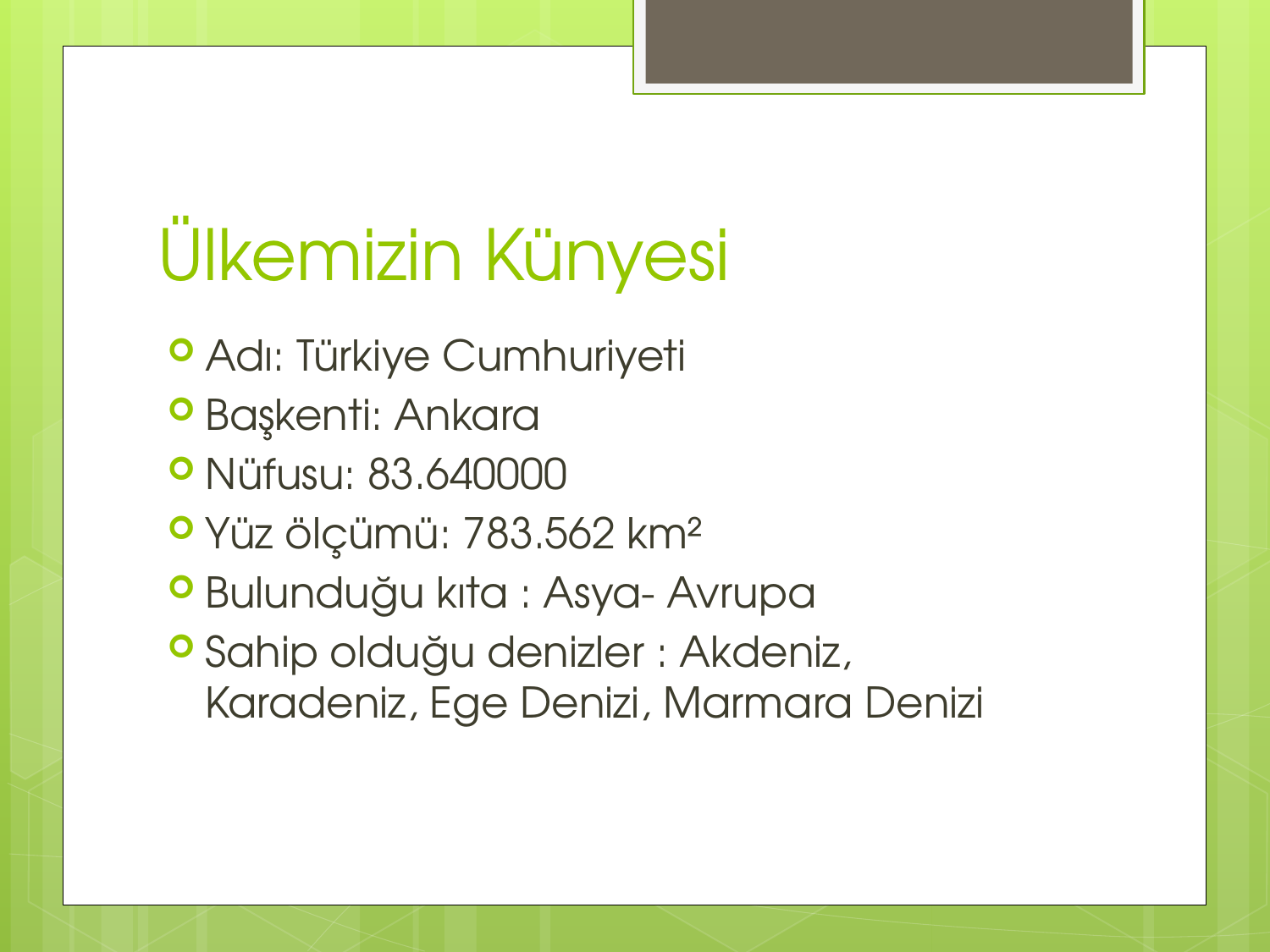

# Ülkemizin Künyesi
Adı: Türkiye Cumhuriyeti
Başkenti: Ankara
Nüfusu: 83.640000
Yüz ölçümü: 783.562 km²
Bulunduğu kıta : Asya- Avrupa
Sahip olduğu denizler : Akdeniz, Karadeniz, Ege Denizi, Marmara Denizi